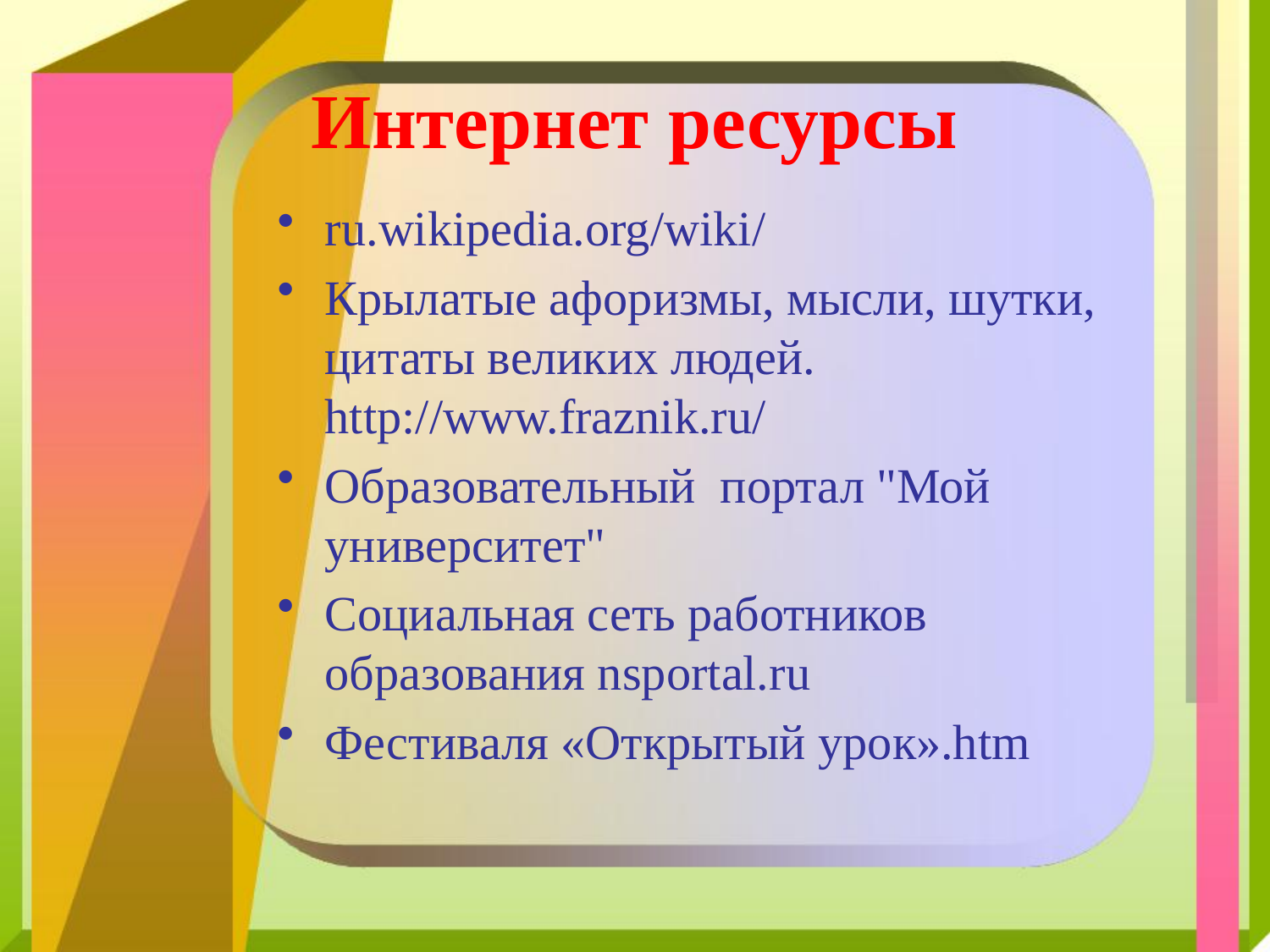

# Интернет ресурсы
ru.wikipedia.org/wiki/
Крылатые афоризмы, мысли, шутки, цитаты великих людей. http://www.fraznik.ru/
Образовательный  портал "Мой университет"
Социальная сеть работников  образования nsportal.ru
Фестиваля «Открытый урок».htm